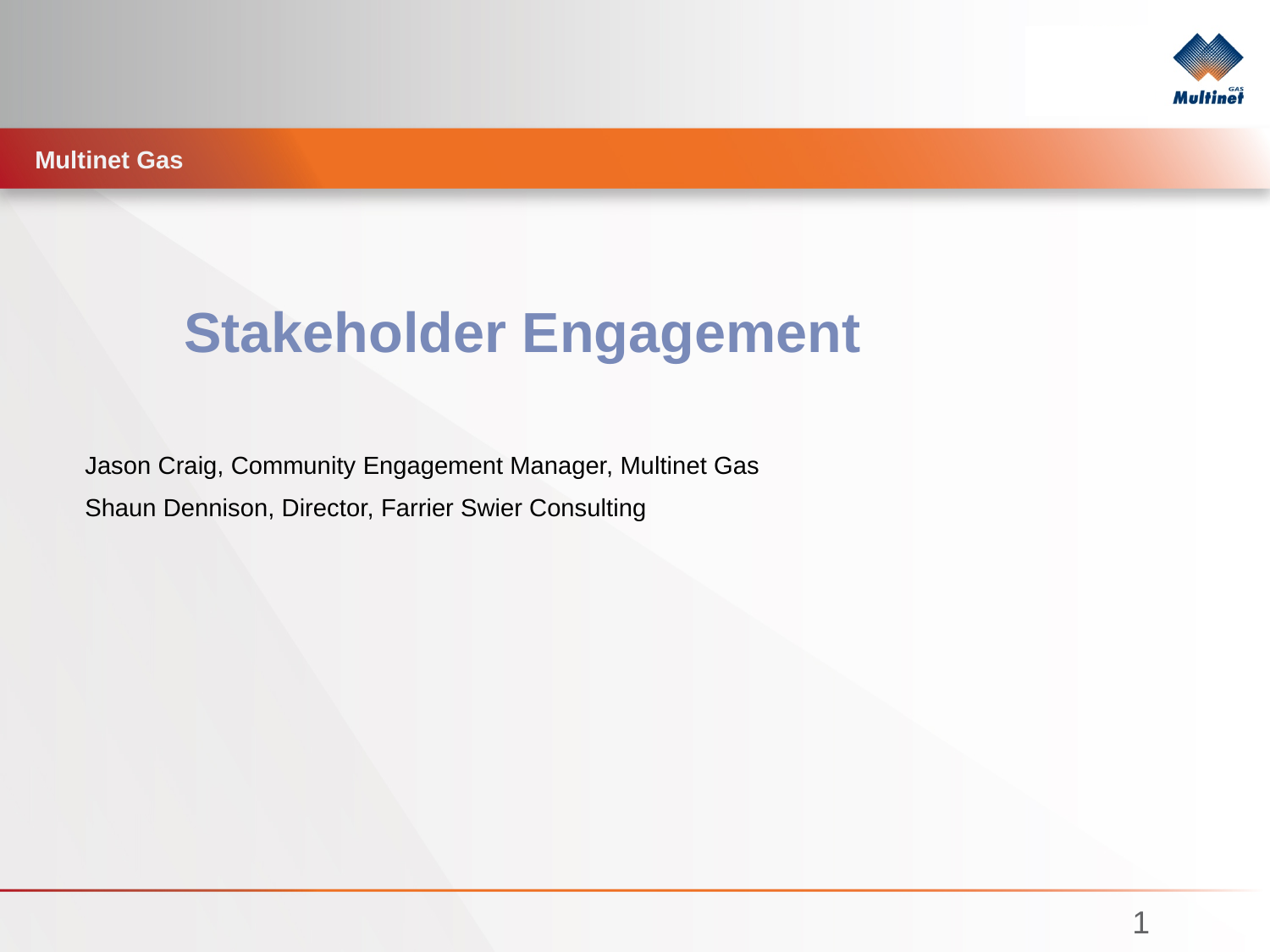

Multinet Gas
# Stakeholder Engagement
Jason Craig, Community Engagement Manager, Multinet Gas
Shaun Dennison, Director, Farrier Swier Consulting
1